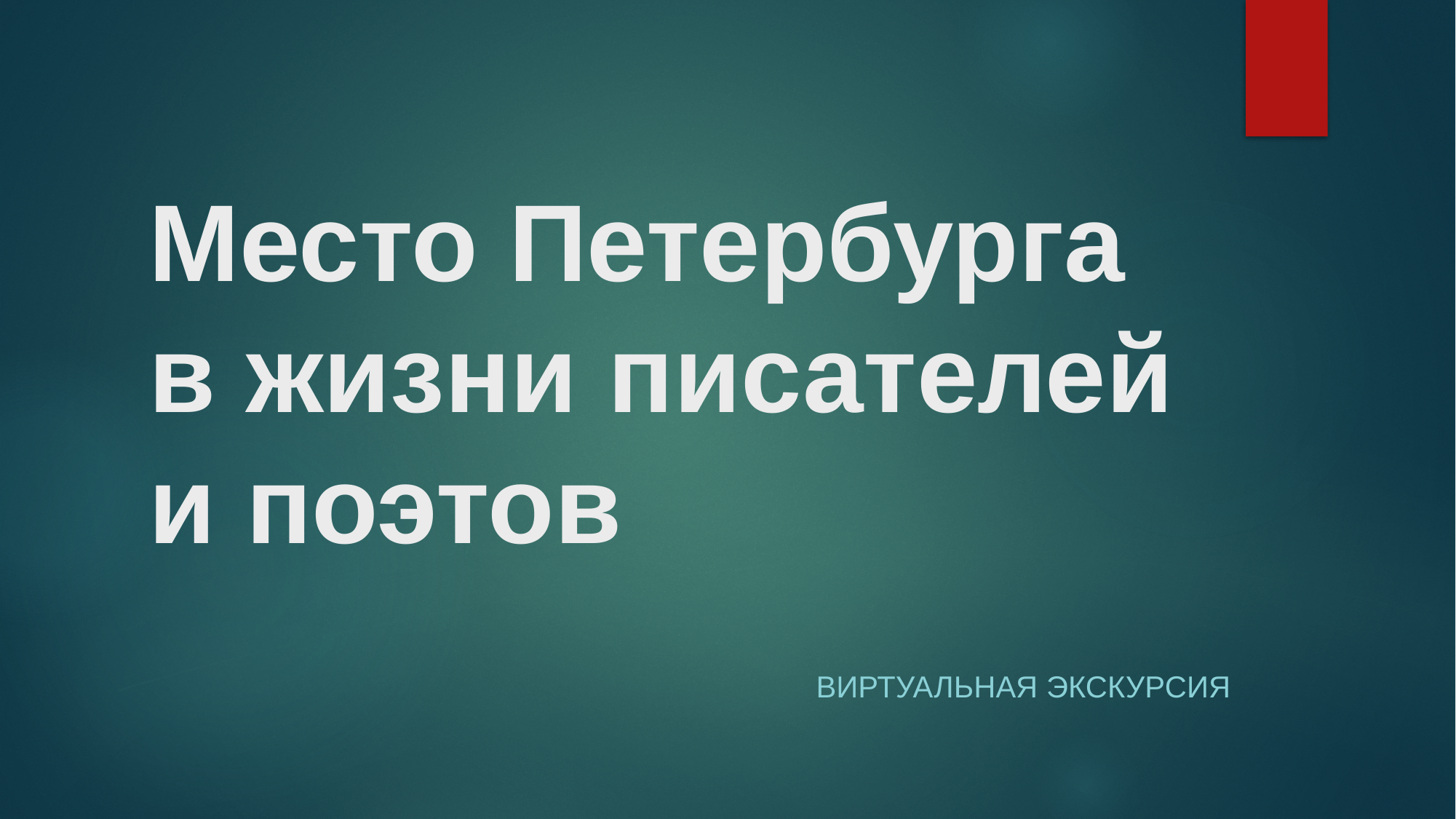

# Место Петербурга в жизни писателей и поэтов
Виртуальная экскурсия